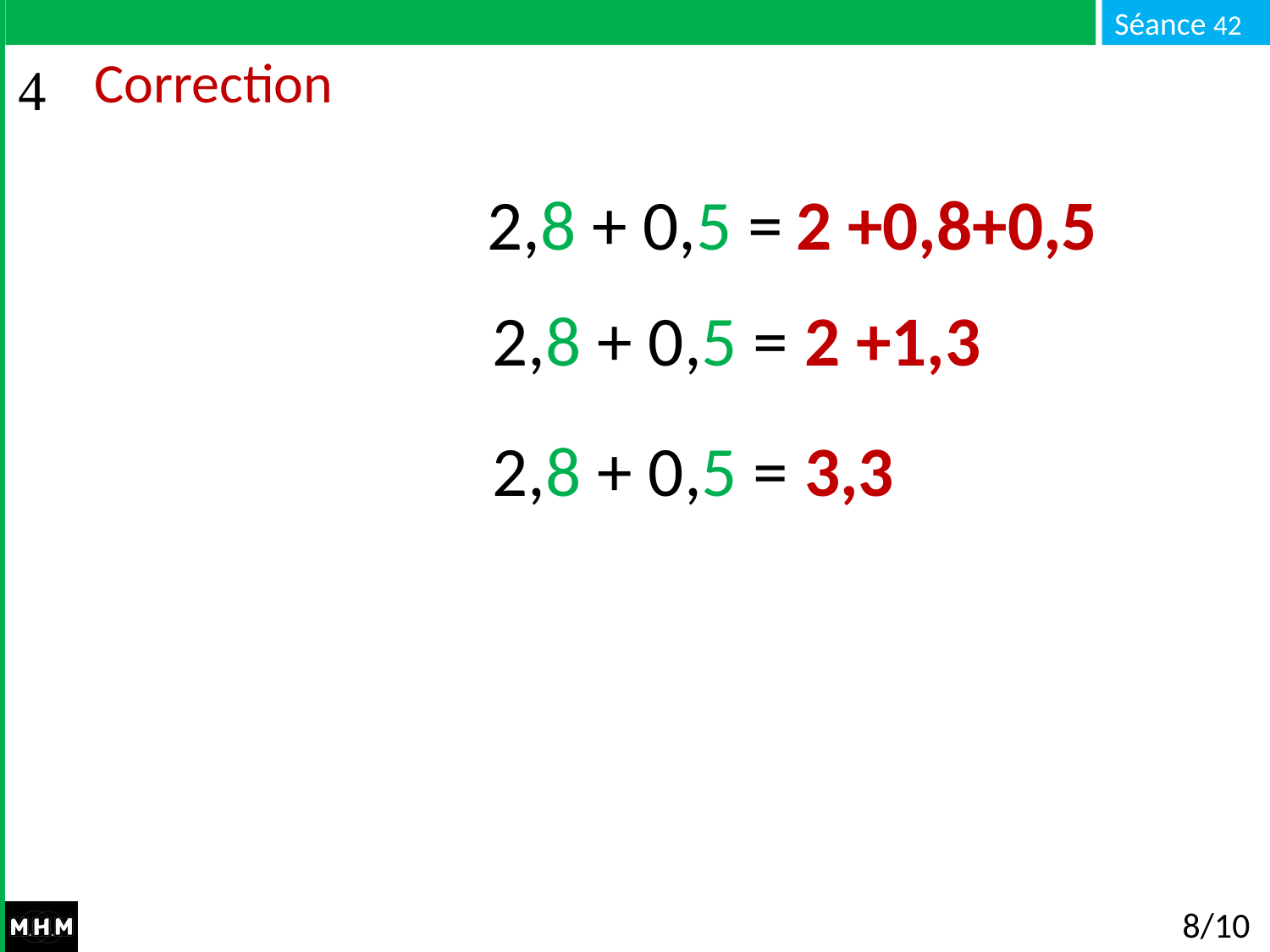

# Correction
2,8 + 0,5 =
2 +0,8+0,5
2,8 + 0,5 = 2 +1,3
2,8 + 0,5 = 3,3
8/10